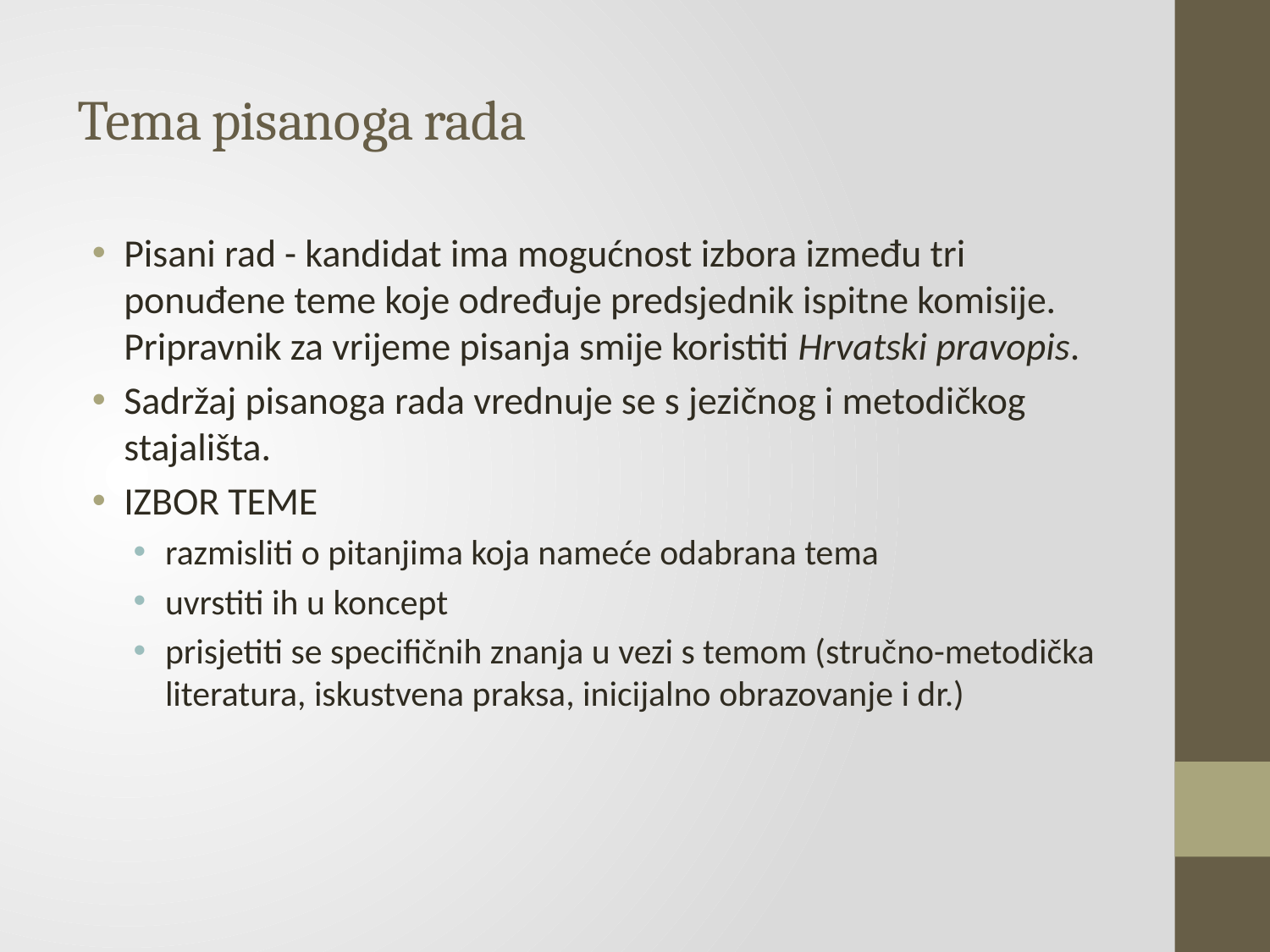

# Tema pisanoga rada
Pisani rad - kandidat ima mogućnost izbora između tri ponuđene teme koje određuje predsjednik ispitne komisije. Pripravnik za vrijeme pisanja smije koristiti Hrvatski pravopis.
Sadržaj pisanoga rada vrednuje se s jezičnog i metodičkog stajališta.
IZBOR TEME
razmisliti o pitanjima koja nameće odabrana tema
uvrstiti ih u koncept
prisjetiti se specifičnih znanja u vezi s temom (stručno-metodička literatura, iskustvena praksa, inicijalno obrazovanje i dr.)